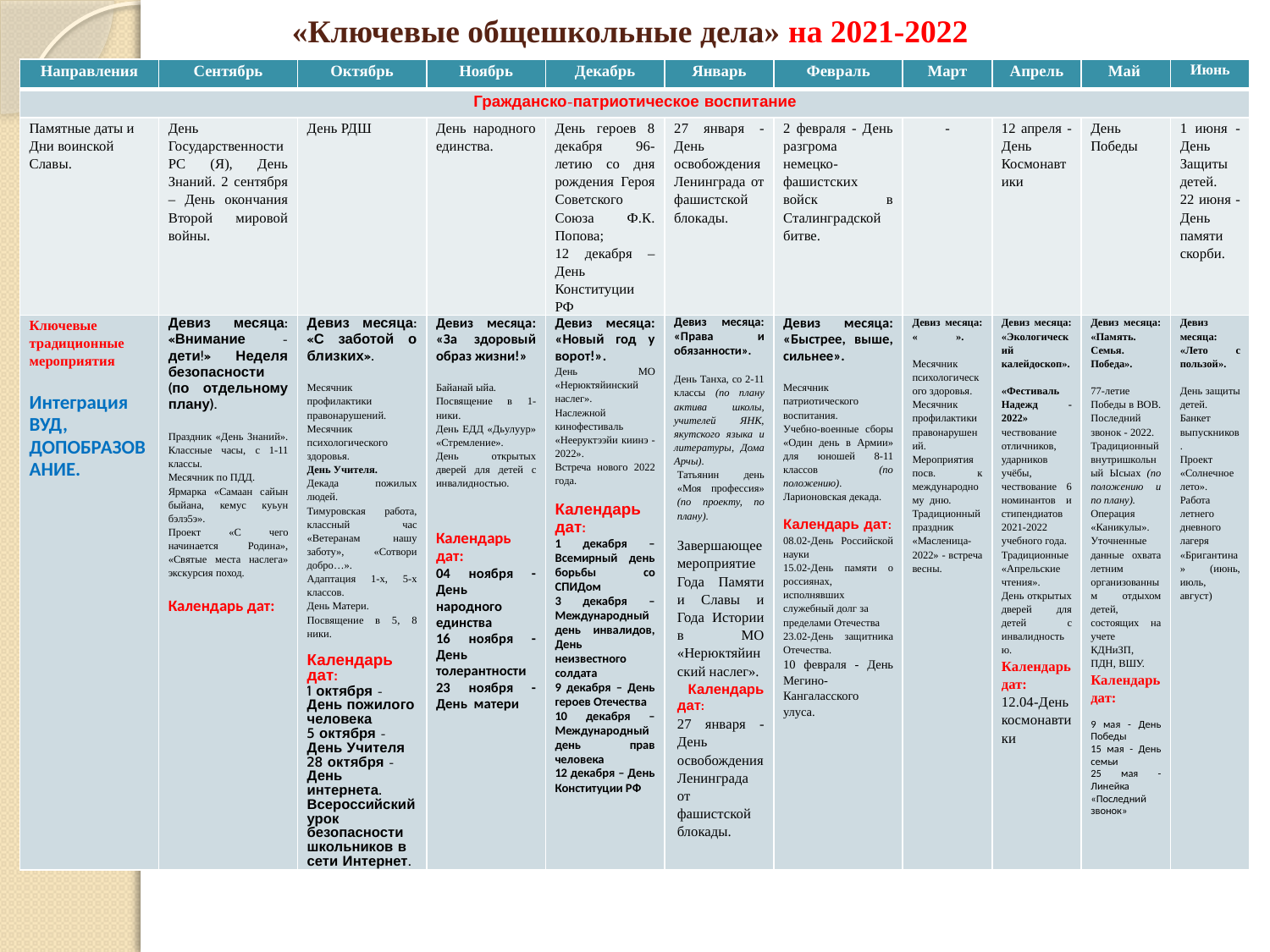

# «Ключевые общешкольные дела» на 2021-2022
| Направления | Сентябрь | Октябрь | Ноябрь | Декабрь | Январь | Февраль | Март | Апрель | Май | Июнь |
| --- | --- | --- | --- | --- | --- | --- | --- | --- | --- | --- |
| Гражданско-патриотическое воспитание |  |  |  |  |  |  |  |  |  |  |
| Памятные даты и Дни воинской Славы. | День Государственности РС (Я), День Знаний. 2 сентября – День окончания Второй мировой войны. | День РДШ | День народного единства. | День героев 8 декабря 96-летию со дня рождения Героя Советского Союза Ф.К. Попова; 12 декабря – День Конституции РФ | 27 января - День освобождения Ленинграда от фашистской блокады. | 2 февраля - День разгрома немецко-фашистских войск в Сталинградской битве. | - | 12 апреля - День Космонавтики | День Победы | 1 июня - День Защиты детей. 22 июня - День памяти скорби. |
| Ключевые традиционные мероприятия Интеграция ВУД, ДОПОБРАЗОВАНИЕ. | Девиз месяца: «Внимание - дети!» Неделя безопасности (по отдельному плану). Праздник «День Знаний». Классные часы, с 1-11 классы. Месячник по ПДД. Ярмарка «Самаан сайын быйана, кемус куьун бэлэ5э». Проект «С чего начинается Родина», «Святые места наслега» экскурсия поход. Календарь дат: | Девиз месяца: «С заботой о близких». Месячник профилактики правонарушений. Месячник психологического здоровья. День Учителя. Декада пожилых людей. Тимуровская работа, классный час «Ветеранам нашу заботу», «Сотвори добро…». Адаптация 1-х, 5-х классов. День Матери. Посвящение в 5, 8 ники. Календарь дат: 1 октября - День пожилого человека 5 октября - День Учителя 28 октября - День интернета. Всероссийский урок безопасности школьников в сети Интернет. | Девиз месяца: «За здоровый образ жизни!» Байанай ыйа. Посвящение в 1-ники. День ЕДД «Дьулуур» «Стремление». День открытых дверей для детей с инвалидностью. Календарь дат: 04 ноября - День народного единства 16 ноября - День толерантности 23 ноября - День матери | Девиз месяца: «Новый год у ворот!». День МО «Нерюктяйинский наслег». Наслежной кинофестиваль «Нееруктээйи киинэ - 2022». Встреча нового 2022 года. Календарь дат: 1 декабря – Всемирный день борьбы со СПИДом 3 декабря – Международный день инвалидов, День неизвестного солдата 9 декабря – День героев Отечества 10 декабря – Международный день прав человека 12 декабря – День Конституции РФ | Девиз месяца: «Права и обязанности». День Танха, со 2-11 классы (по плану актива школы, учителей ЯНК, якутского языка и литературы, Дома Арчы). Татьянин день «Моя профессия» (по проекту, по плану). Завершающее мероприятие Года Памяти и Славы и Года Истории в МО «Нерюктяйинский наслег». Календарь дат: 27 января - День освобождения Ленинграда от фашистской блокады. | Девиз месяца: «Быстрее, выше, сильнее». Месячник патриотического воспитания. Учебно-военные сборы «Один день в Армии» для юношей 8-11 классов (по положению). Ларионовская декада. Календарь дат: 08.02-День Российской науки 15.02-День памяти о россиянах, исполнявших служебный долг за пределами Отечества 23.02-День защитника Отечества. 10 февраля - День Мегино-Кангаласского улуса. | Девиз месяца: « ». Месячник психологического здоровья. Месячник профилактики правонарушений. Мероприятия посв. к международному дню. Традиционный праздник «Масленица-2022» - встреча весны. | Девиз месяца: «Экологический калейдоскоп». «Фестиваль Надежд - 2022» чествование отличников, ударников учёбы, чествование 6 номинантов и стипендиатов 2021-2022 учебного года. Традиционные «Апрельские чтения». День открытых дверей для детей с инвалидностью. Календарь дат: 12.04-День космонавтики | Девиз месяца: «Память. Семья. Победа». 77-летие Победы в ВОВ. Последний звонок - 2022. Традиционный внутришкольный Ысыах (по положению и по плану). Операция «Каникулы». Уточненные данные охвата летним организованным отдыхом детей, состоящих на учете КДНиЗП, ПДН, ВШУ. Календарь дат: 9 мая - День Победы 15 мая - День семьи 25 мая - Линейка «Последний звонок» | Девиз месяца: «Лето с пользой». День защиты детей. Банкет выпускников. Проект «Солнечное лето». Работа летнего дневного лагеря «Бригантина» (июнь, июль, август) |